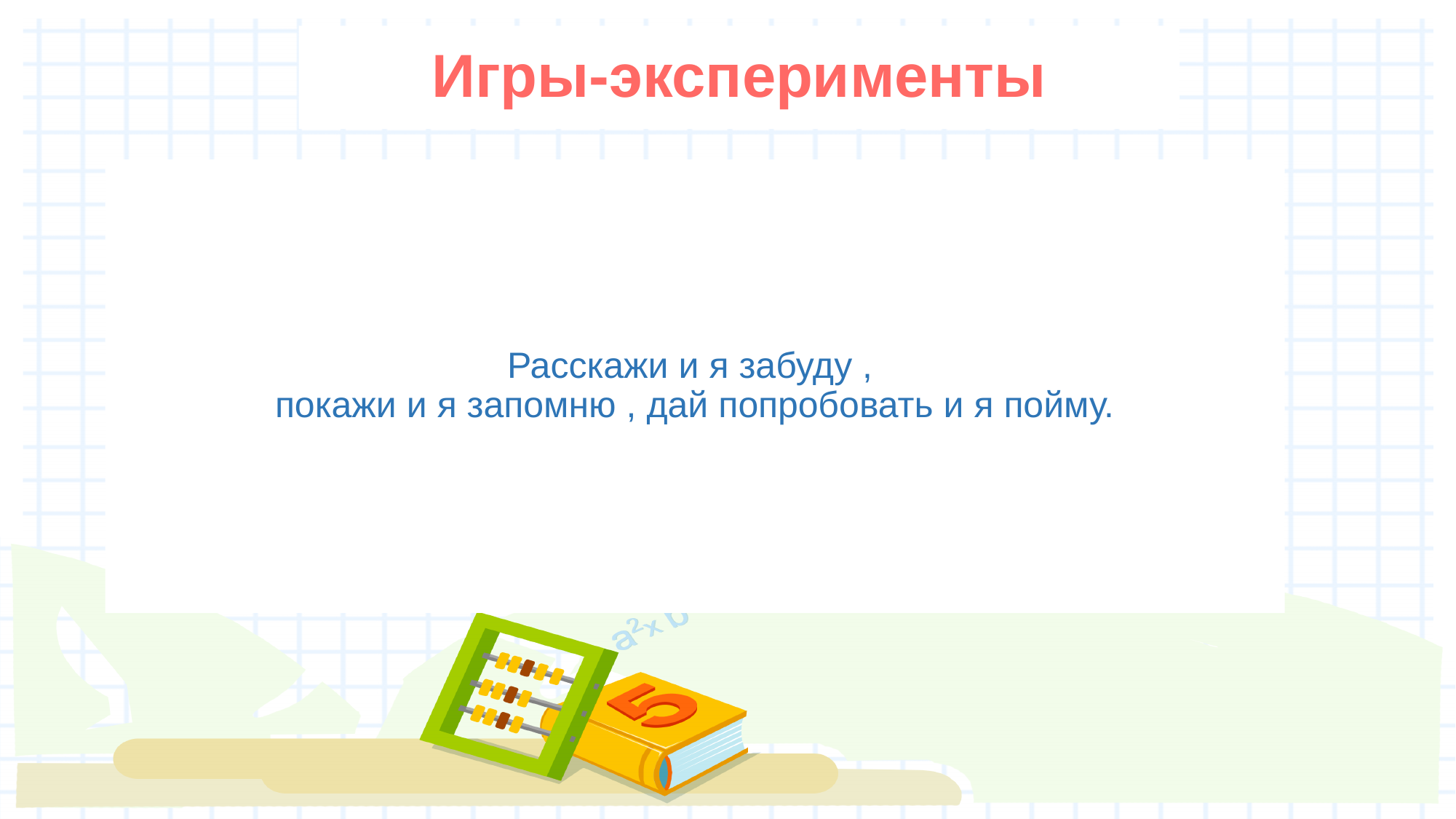

Игры-эксперименты
# Расскажи и я забуду , покажи и я запомню , дай попробовать и я пойму.